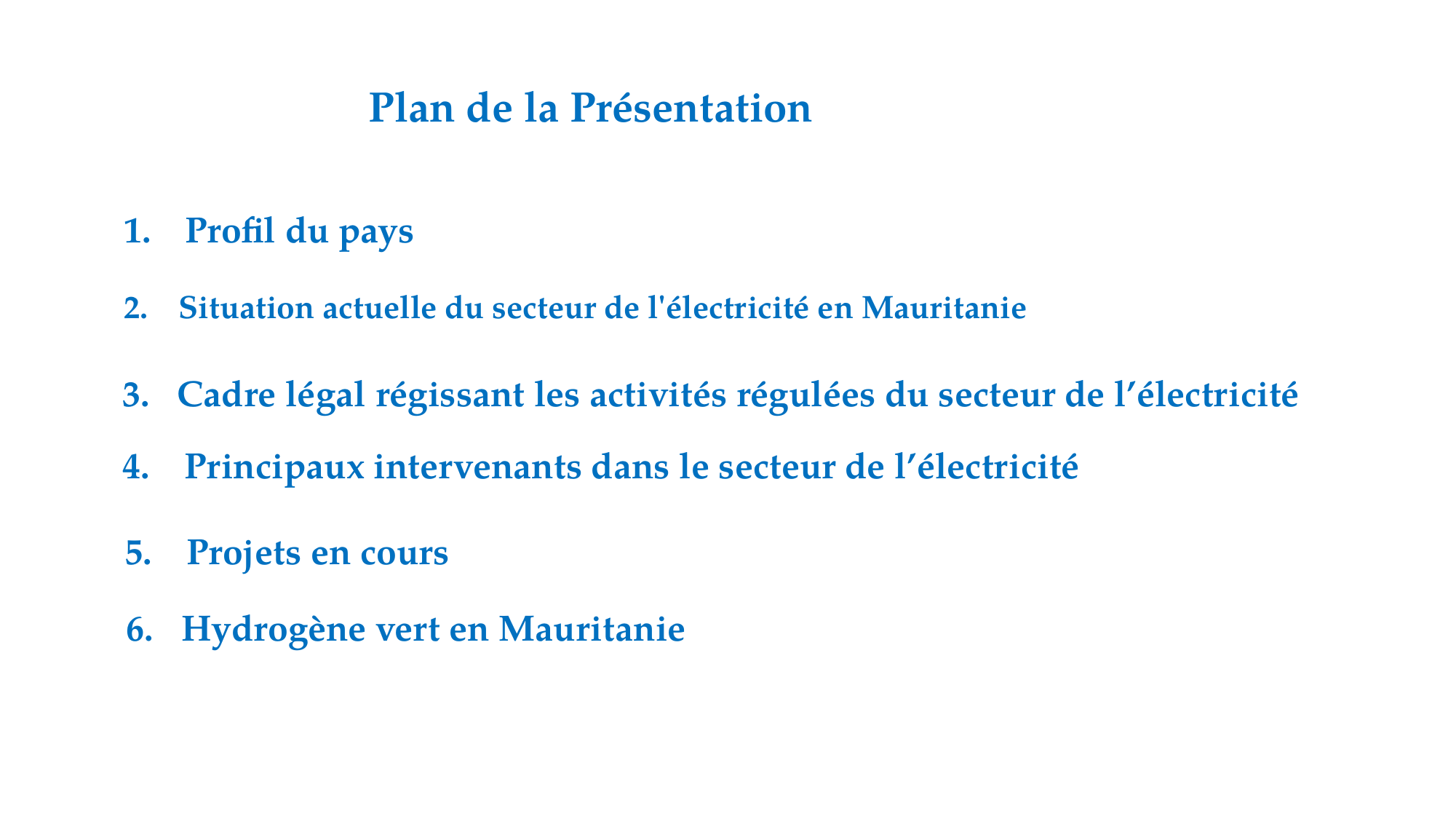

# Plan de la Présentation
Profil du pays
Situation actuelle du secteur de l'électricité en Mauritanie
Cadre légal régissant les activités régulées du secteur de l’électricité
Principaux intervenants dans le secteur de l’électricité
Projets en cours
6.   Hydrogène vert en Mauritanie